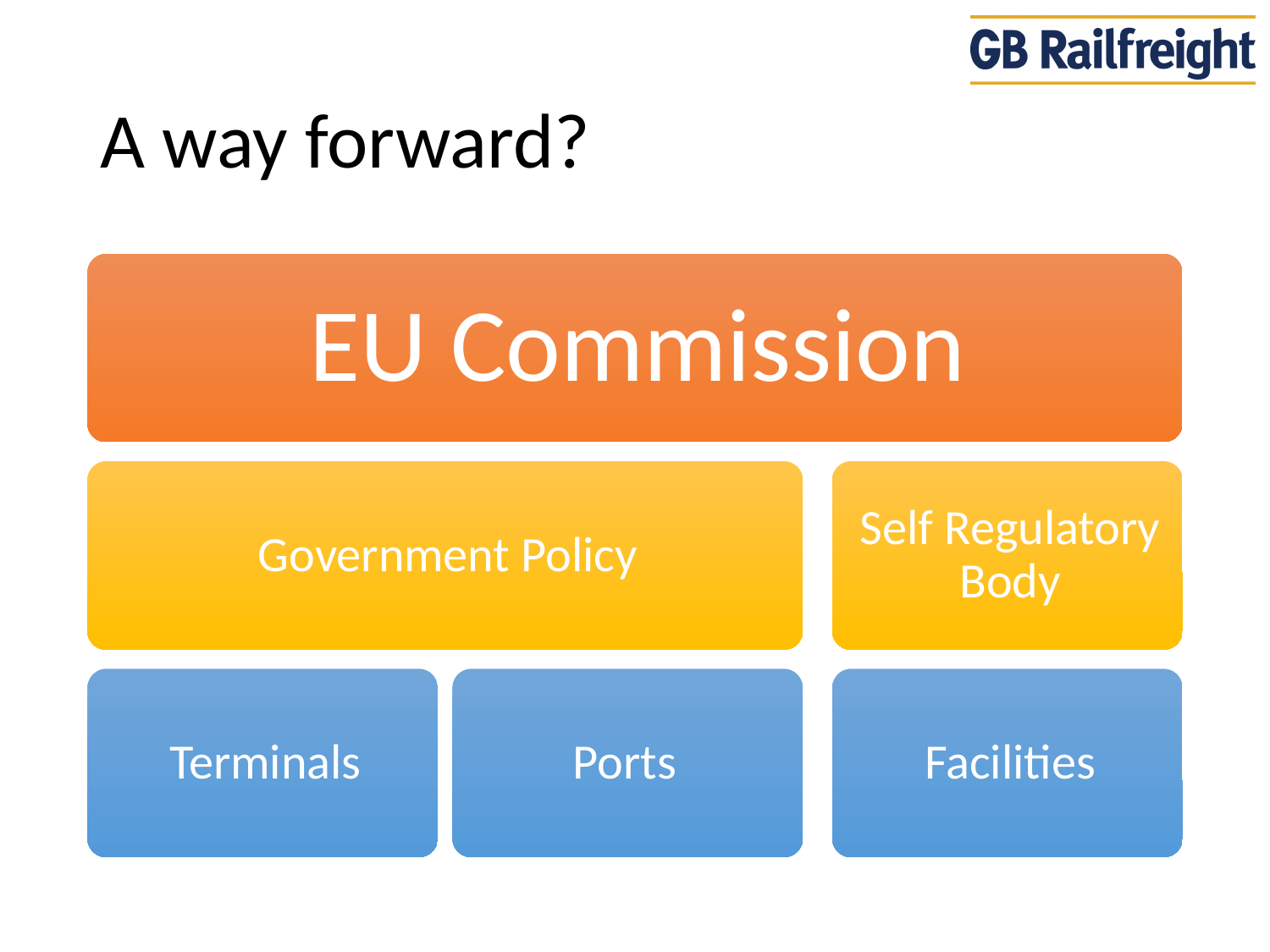

# A way forward?
EU Commission
Government Policy
Terminals
Ports
Self Regulatory Body
Facilities